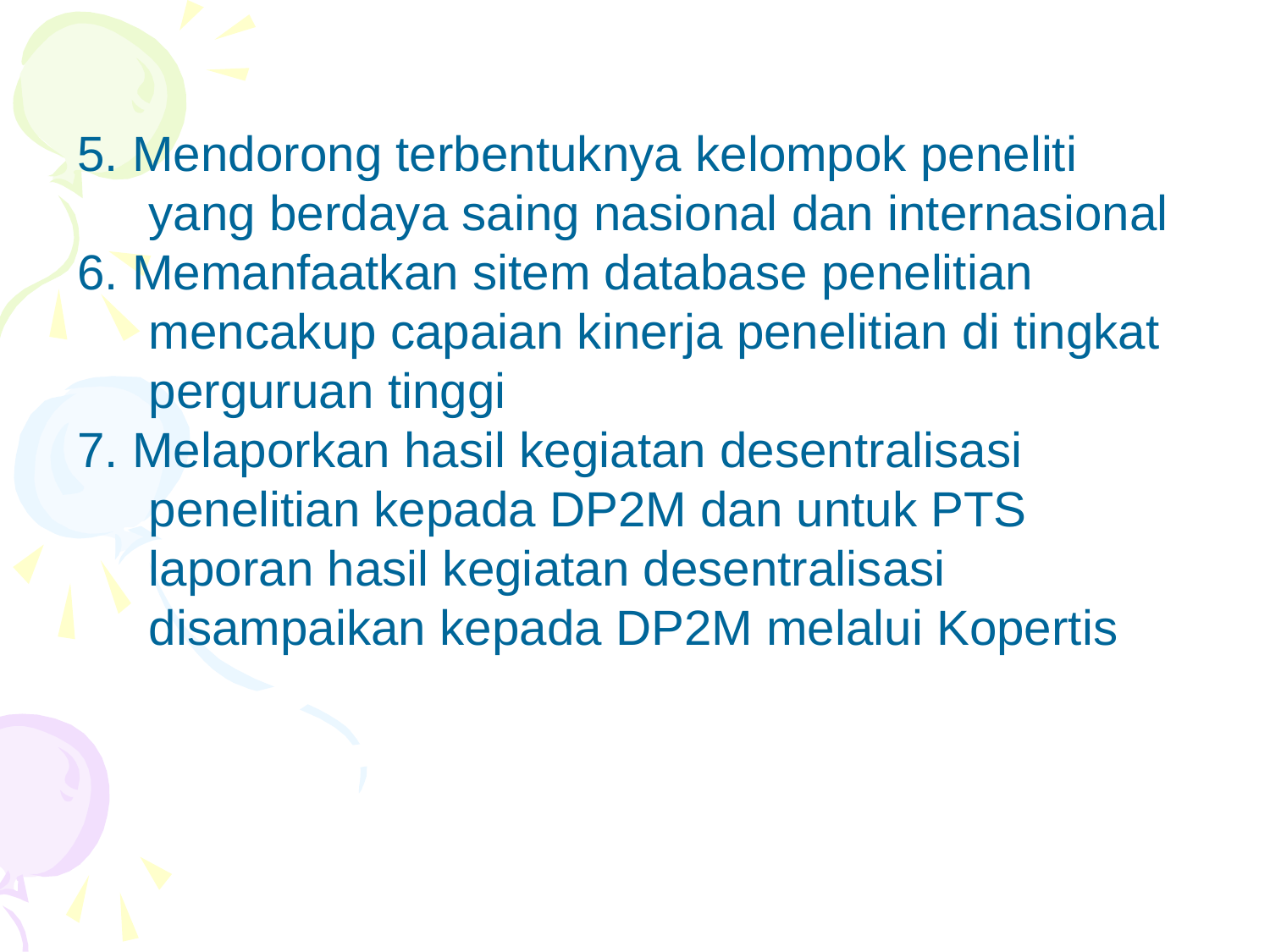

5. Mendorong terbentuknya kelompok peneliti yang berdaya saing nasional dan internasional
6. Memanfaatkan sitem database penelitian mencakup capaian kinerja penelitian di tingkat perguruan tinggi
7. Melaporkan hasil kegiatan desentralisasi penelitian kepada DP2M dan untuk PTS laporan hasil kegiatan desentralisasi disampaikan kepada DP2M melalui Kopertis